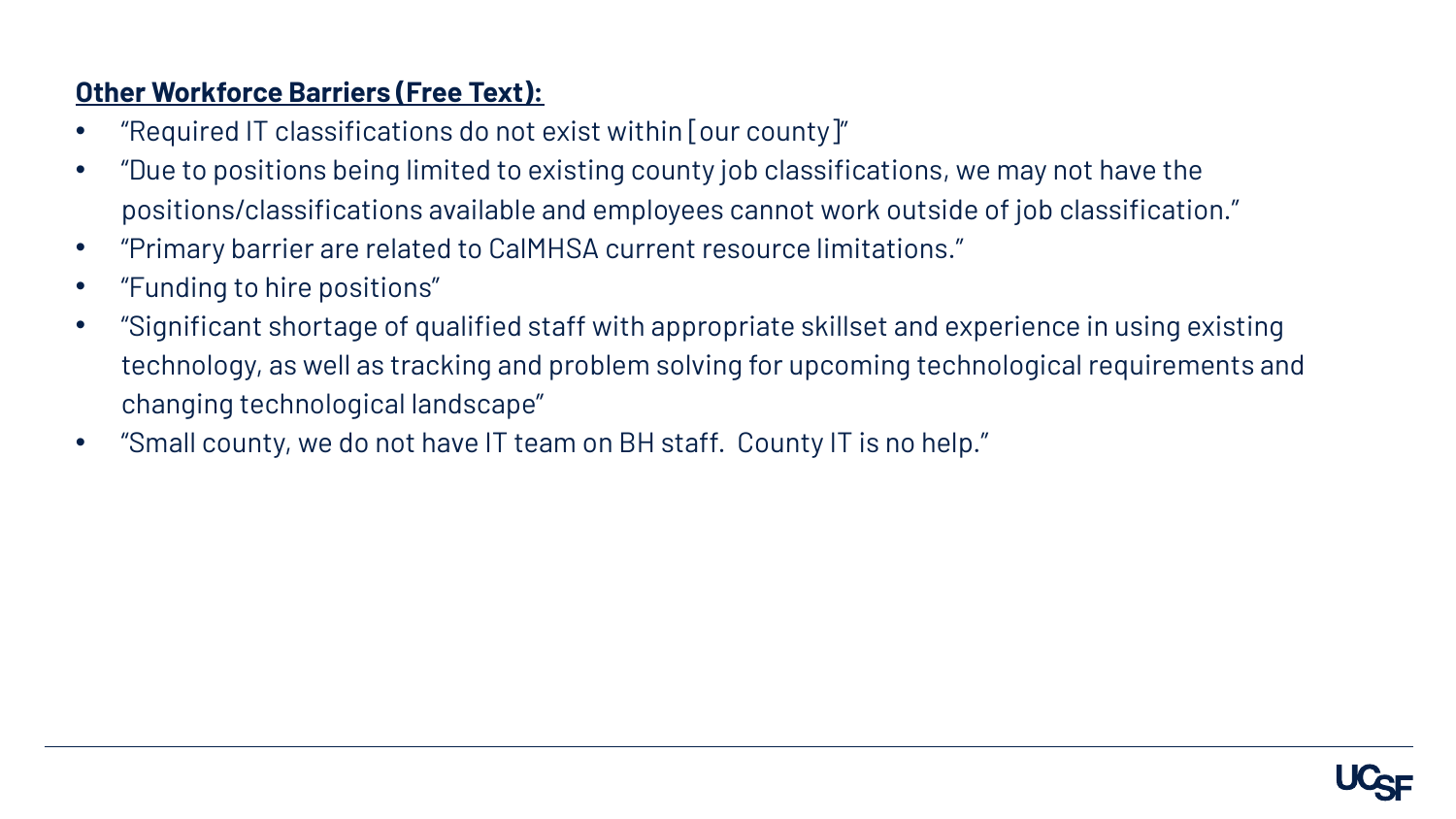

Other Workforce Barriers (Free Text):
“Required IT classifications do not exist within [our county]”
“Due to positions being limited to existing county job classifications, we may not have the positions/classifications available and employees cannot work outside of job classification.”
“Primary barrier are related to CalMHSA current resource limitations.”
“Funding to hire positions”
“Significant shortage of qualified staff with appropriate skillset and experience in using existing technology, as well as tracking and problem solving for upcoming technological requirements and changing technological landscape”
“Small county, we do not have IT team on BH staff.  County IT is no help.”